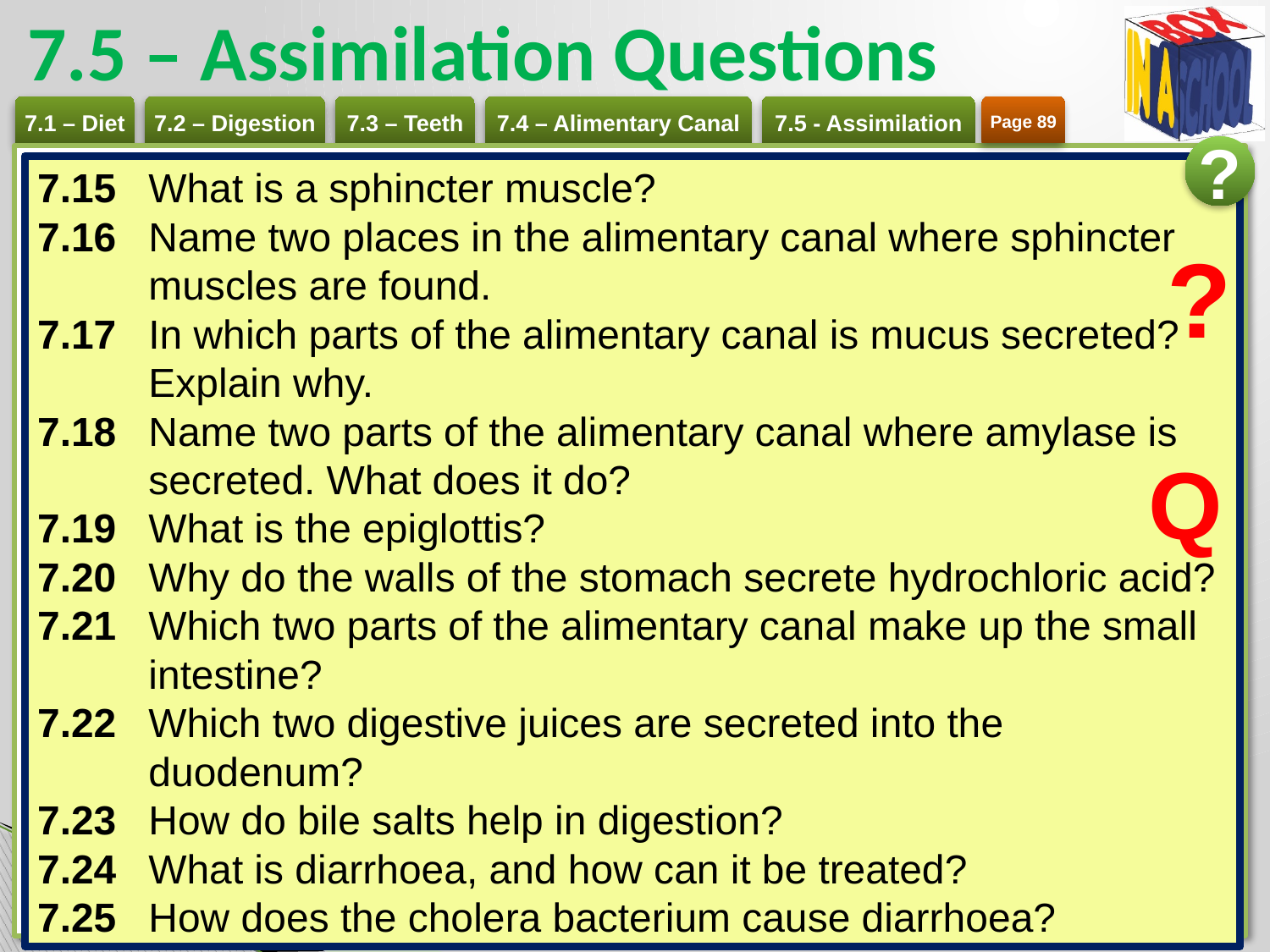

# 7.5 – Assimilation Questions
Page 89
?
7.15 	What is a sphincter muscle?
7.16 	Name two places in the alimentary canal where sphincter muscles are found.
7.17 	In which parts of the alimentary canal is mucus secreted? Explain why.
7.18 	Name two parts of the alimentary canal where amylase is secreted. What does it do?
7.19 	What is the epiglottis?
7.20 	Why do the walls of the stomach secrete hydrochloric acid?
7.21 	Which two parts of the alimentary canal make up the small intestine?
7.22 	Which two digestive juices are secreted into the duodenum?
7.23 	How do bile salts help in digestion?
7.24 	What is diarrhoea, and how can it be treated?
7.25 	How does the cholera bacterium cause diarrhoea?
?
Q